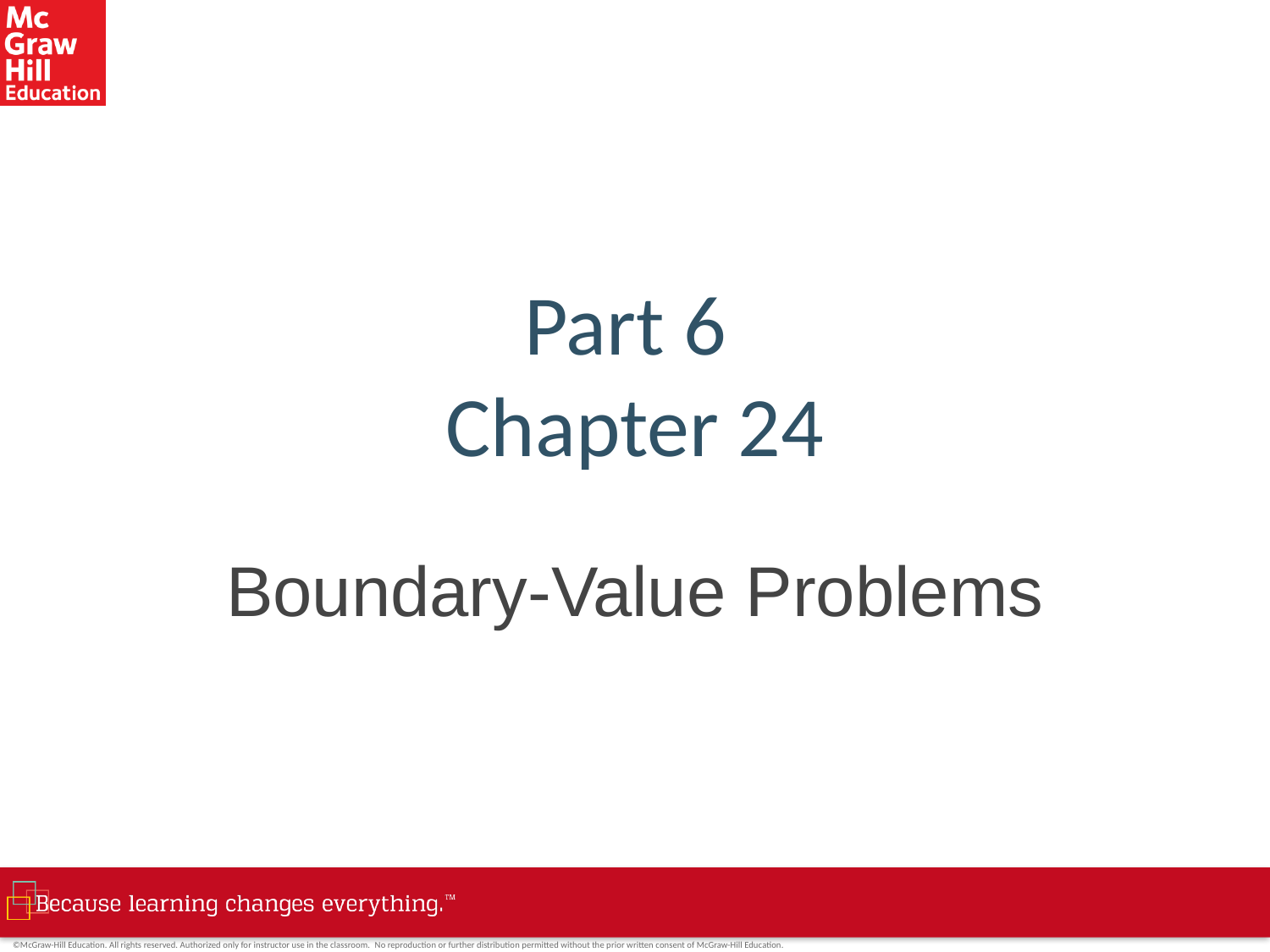

# Part 6 Chapter 24
Boundary-Value Problems